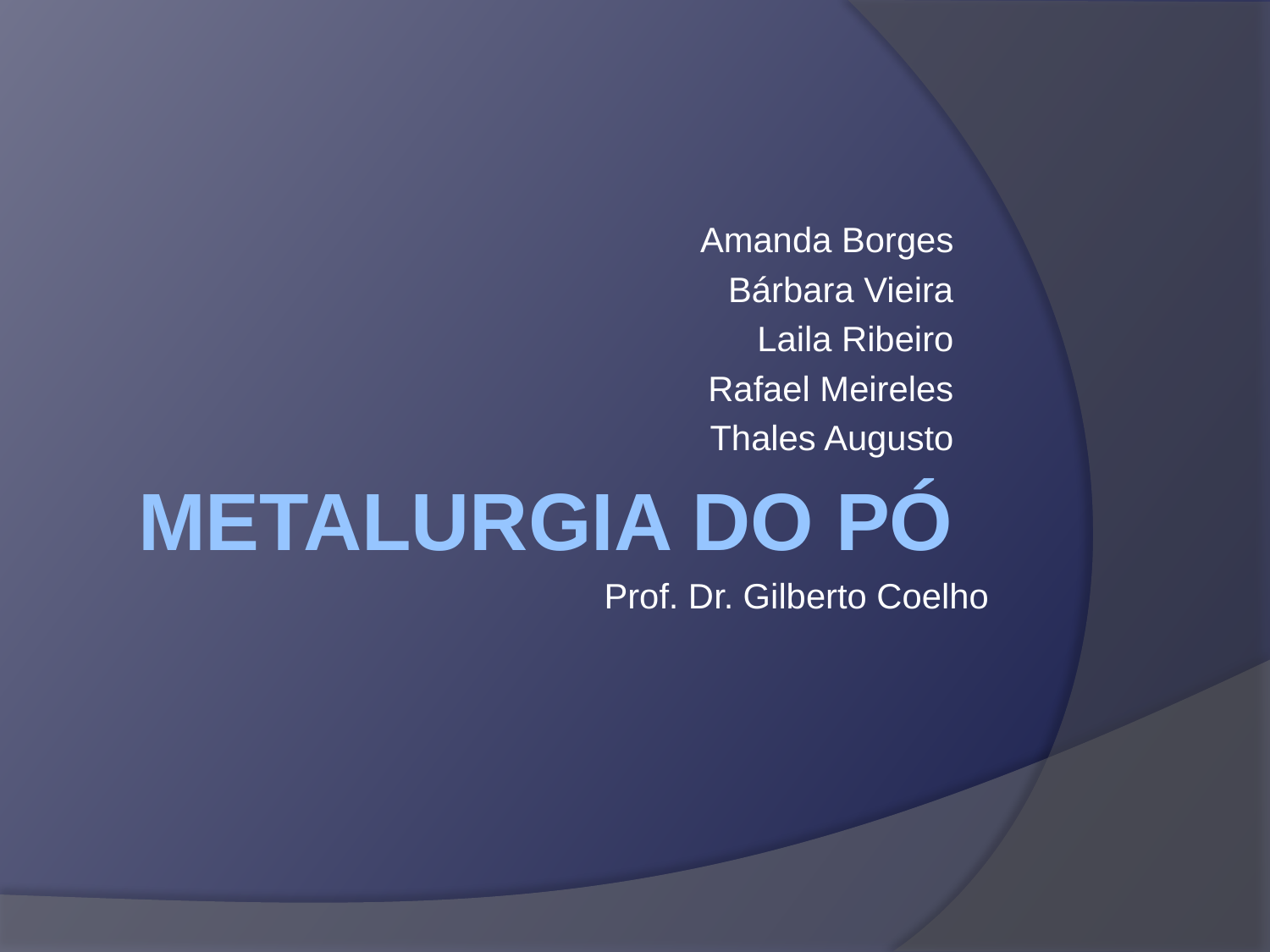

Amanda Borges
Bárbara Vieira
Laila Ribeiro
Rafael Meireles
Thales Augusto
# Metalurgia do pó
Prof. Dr. Gilberto Coelho